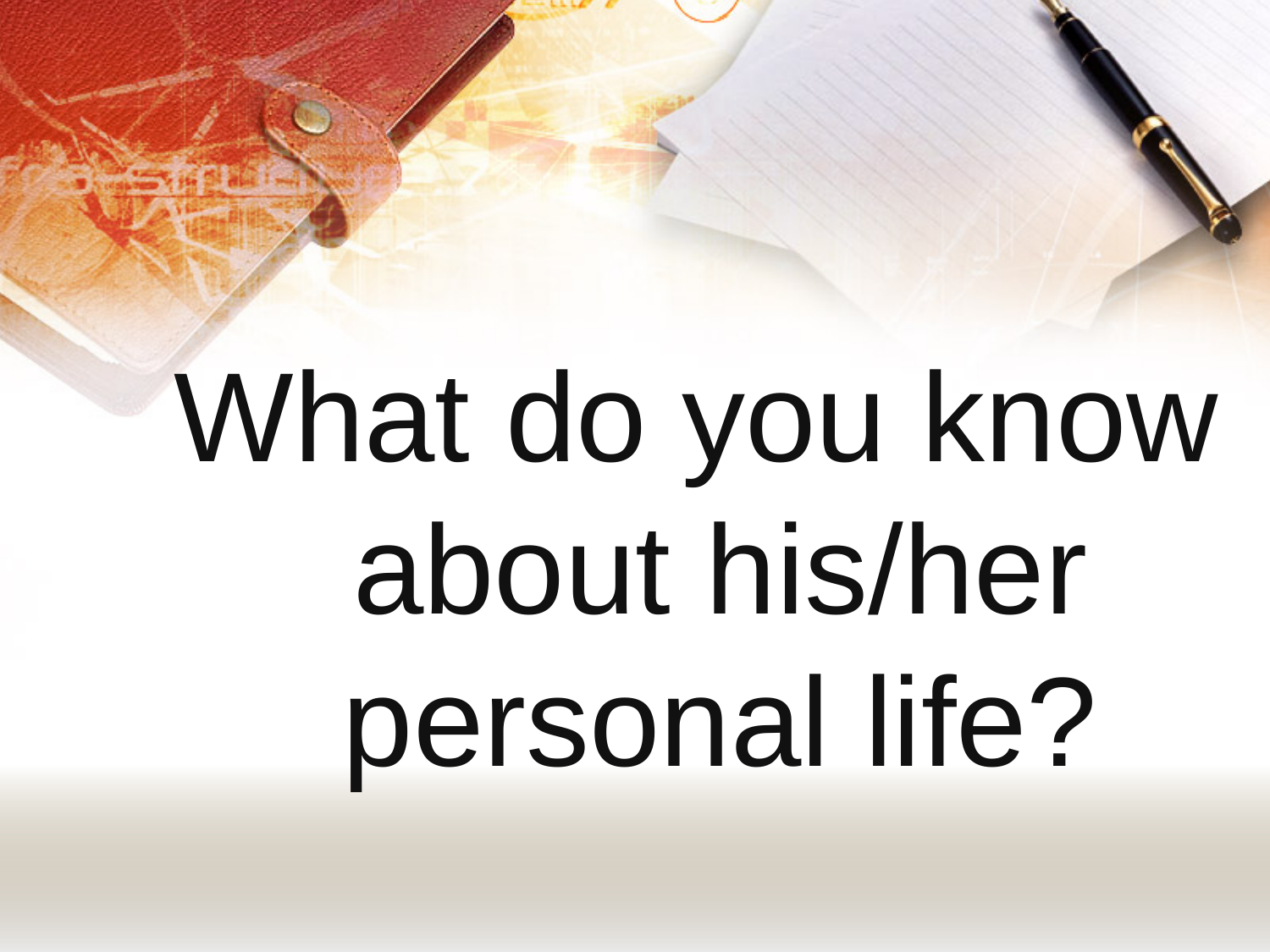

What do you know about his/her personal life?